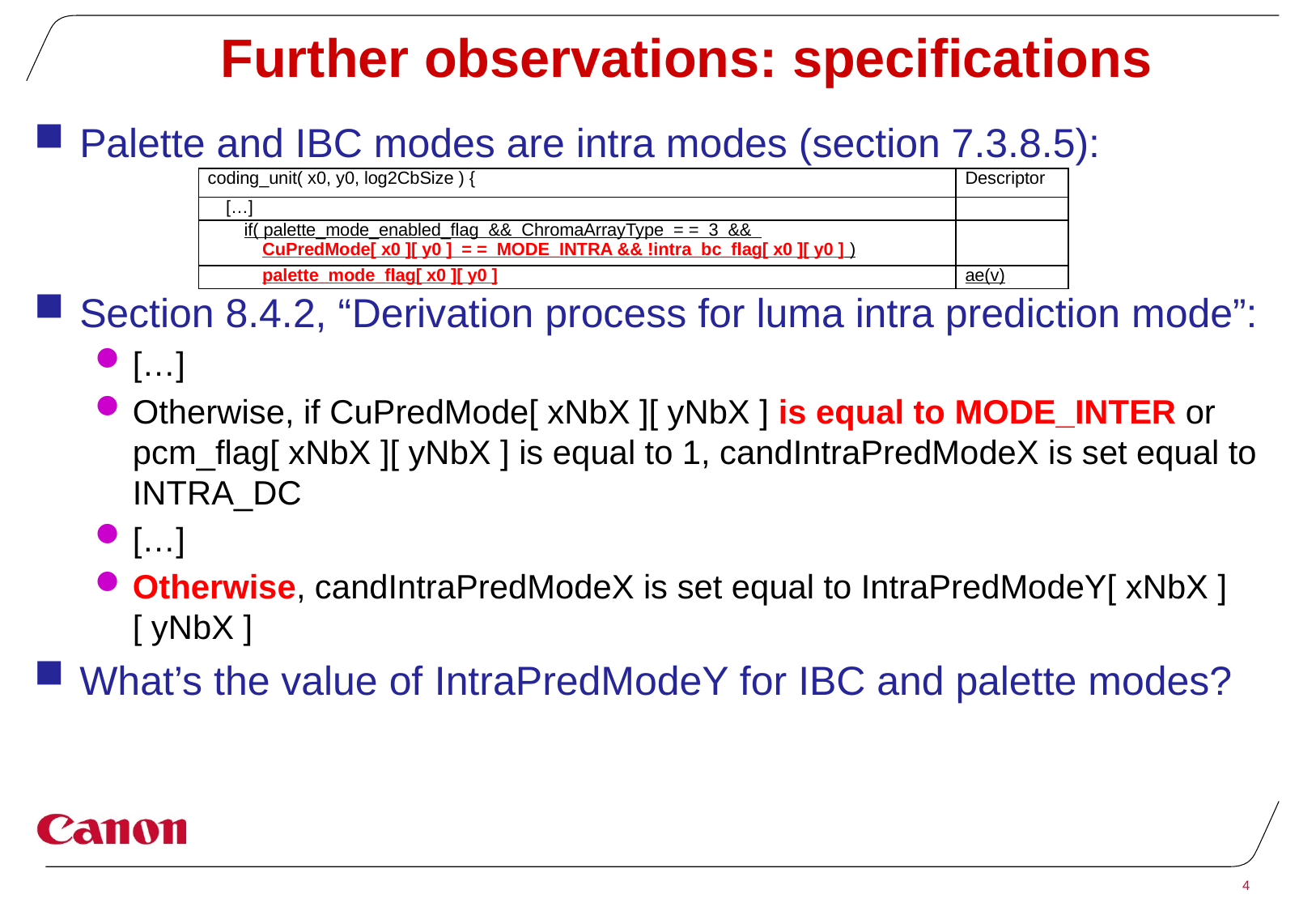

# Further observations: specifications
Palette and IBC modes are intra modes (section 7.3.8.5):

Section 8.4.2, “Derivation process for luma intra prediction mode”:
[…]
Otherwise, if CuPredMode[ xNbX ][ yNbX ] is equal to MODE_INTER or pcm_flag[ xNbX ][ yNbX ] is equal to 1, candIntraPredModeX is set equal to INTRA_DC
[…]
Otherwise, candIntraPredModeX is set equal to IntraPredModeY[ xNbX ][ yNbX ]
What’s the value of IntraPredModeY for IBC and palette modes?
| coding\_unit( x0, y0, log2CbSize ) { | Descriptor |
| --- | --- |
| […] |  |
| if( palette\_mode\_enabled\_flag && ChromaArrayType = = 3 && CuPredMode[ x0 ][ y0 ] = = MODE\_INTRA && !intra\_bc\_flag[ x0 ][ y0 ] ) |  |
| palette\_mode\_flag[ x0 ][ y0 ] | ae(v) |
4